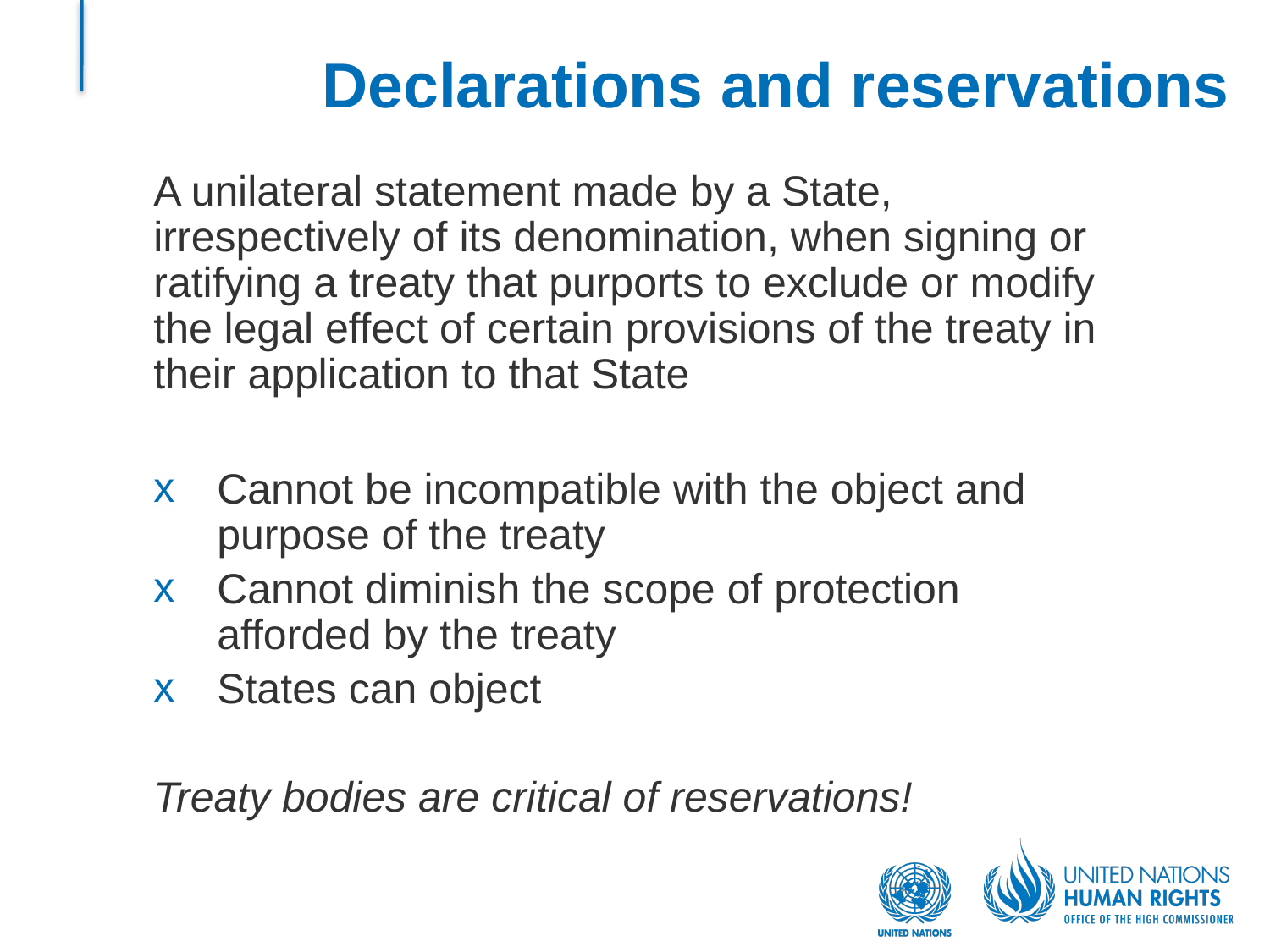

# Declarations and reservations
A unilateral statement made by a State, irrespectively of its denomination, when signing or ratifying a treaty that purports to exclude or modify the legal effect of certain provisions of the treaty in their application to that State

Cannot be incompatible with the object and purpose of the treaty
Cannot diminish the scope of protection afforded by the treaty
States can object

Treaty bodies are critical of reservations!